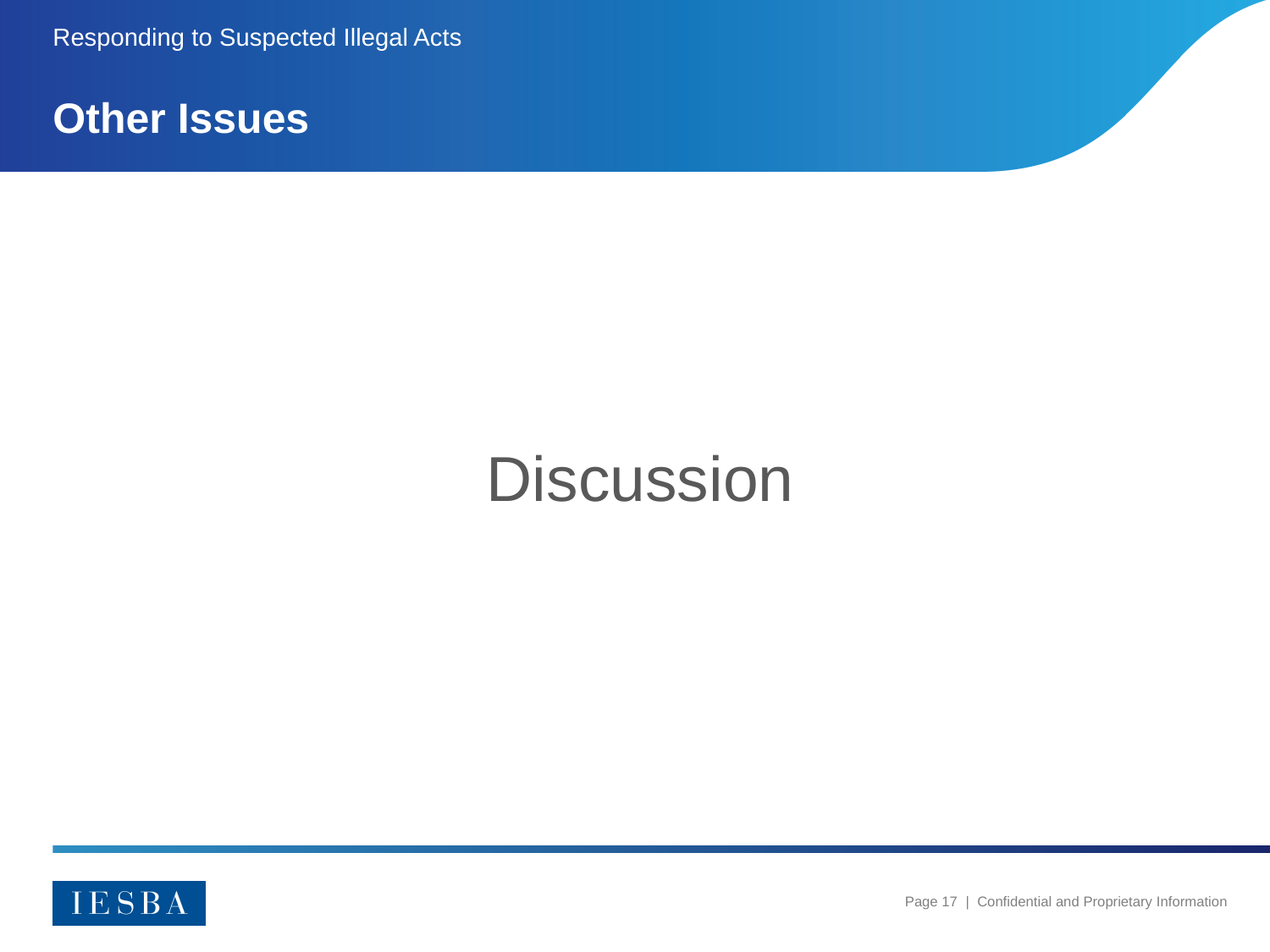

Responding to Suspected Illegal Acts

# Other Issues

Discussion